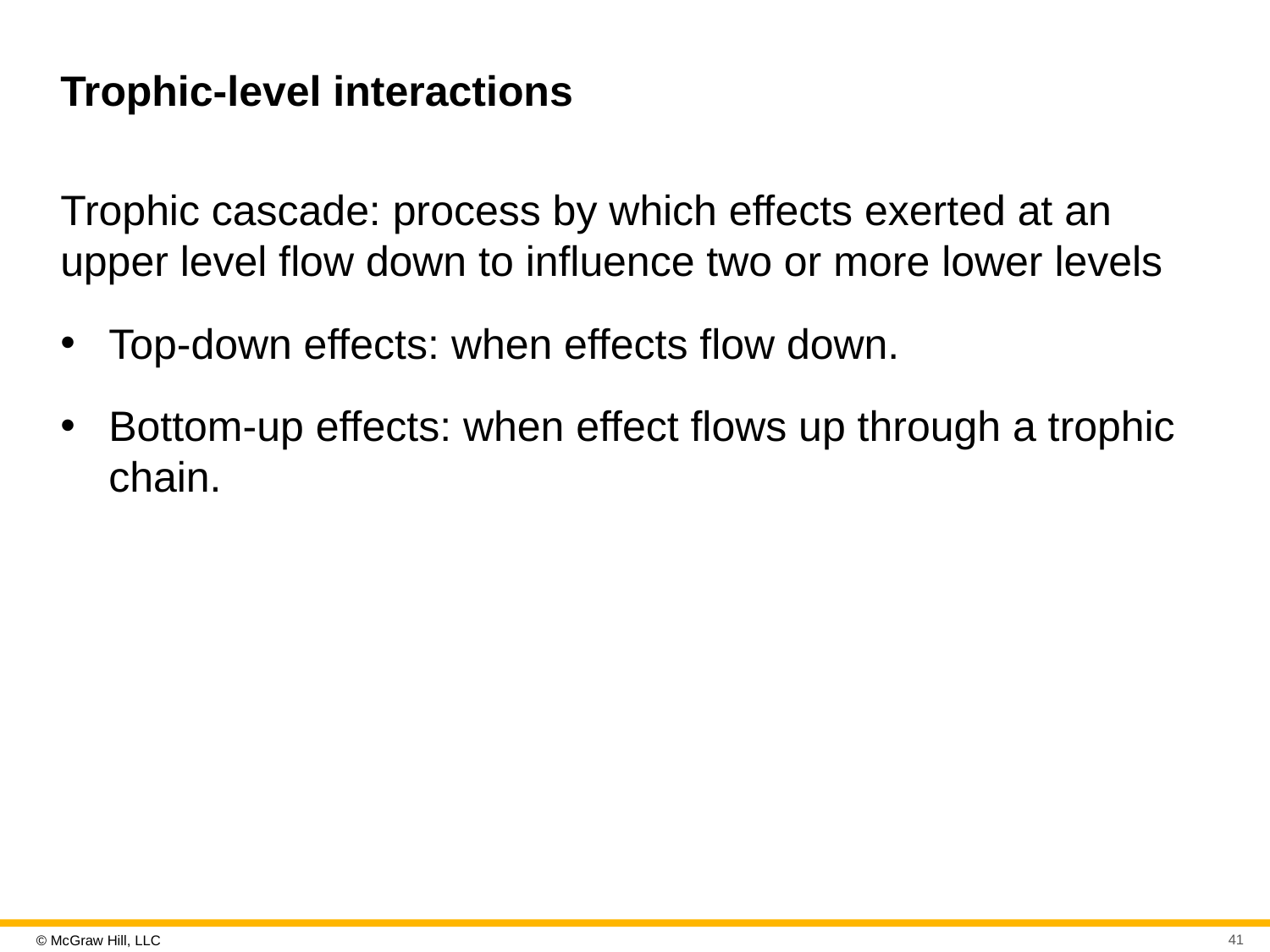

# Trophic-level interactions
Trophic cascade: process by which effects exerted at an upper level flow down to influence two or more lower levels
Top-down effects: when effects flow down.
Bottom-up effects: when effect flows up through a trophic chain.
41